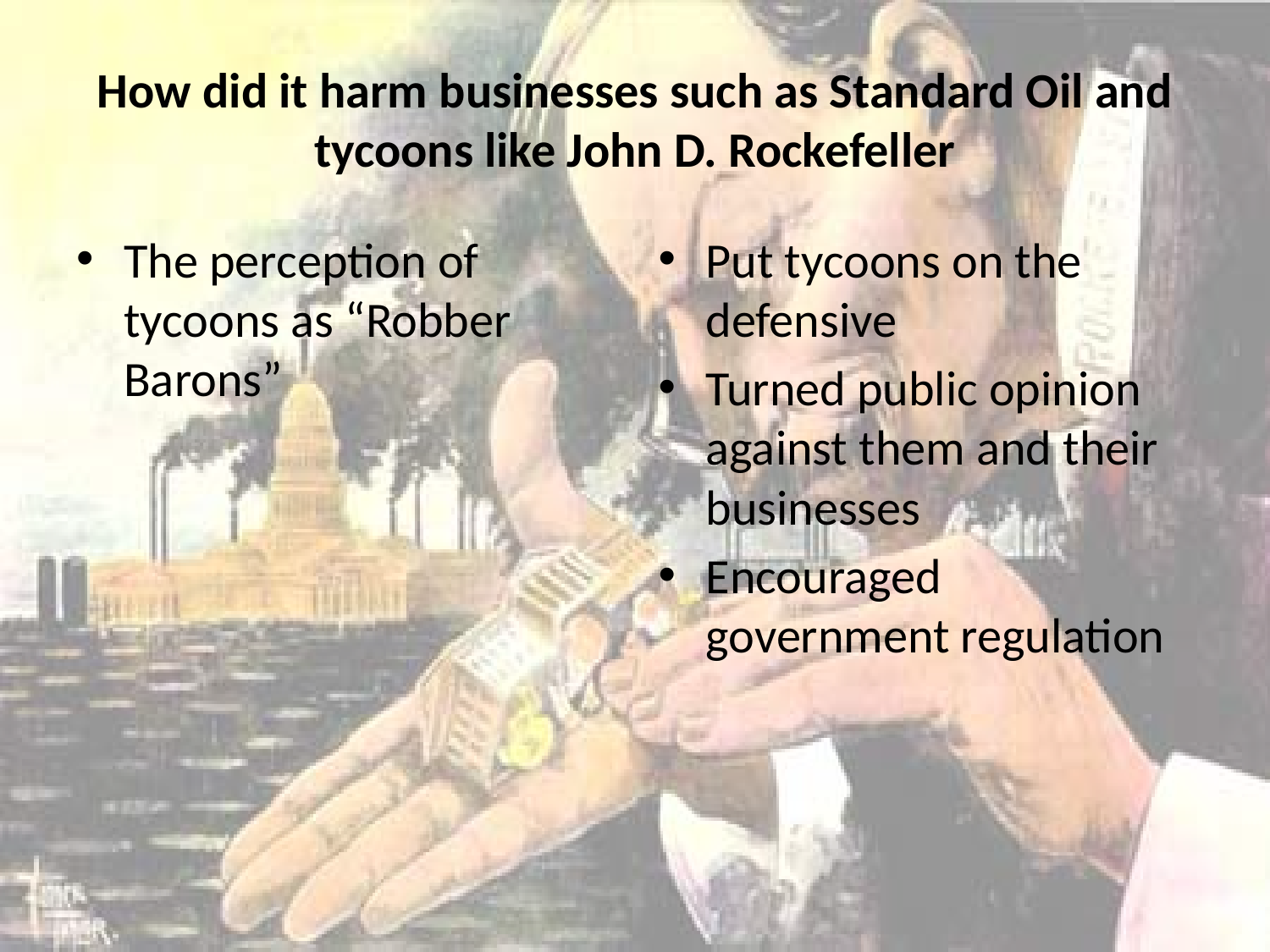

# How did it harm businesses such as Standard Oil and tycoons like John D. Rockefeller
The perception of tycoons as “Robber Barons”
Put tycoons on the defensive
Turned public opinion against them and their businesses
Encouraged government regulation